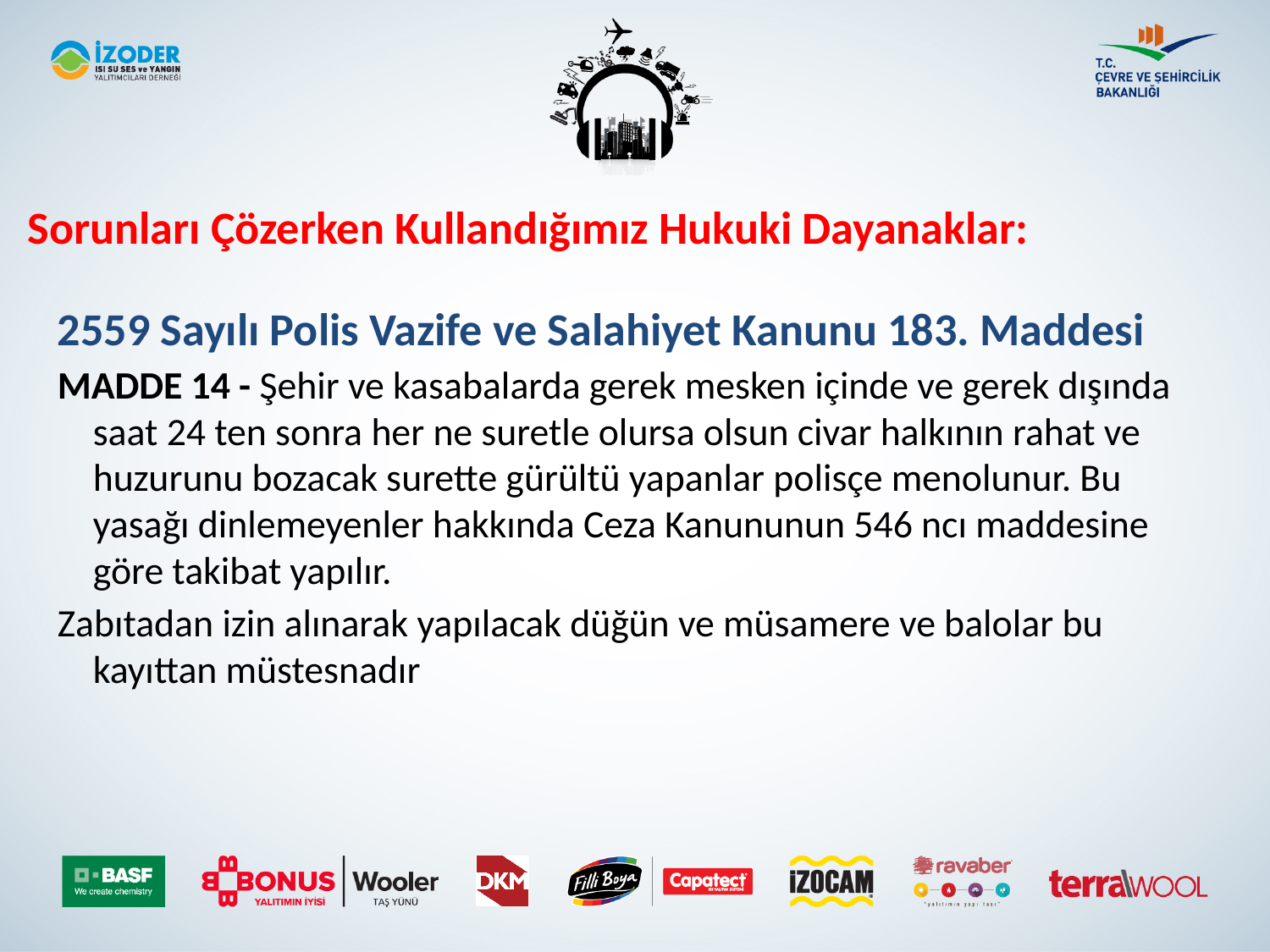

Sorunları Çözerken Kullandığımız Hukuki Dayanaklar:
2559 Sayılı Polis Vazife ve Salahiyet Kanunu 183. Maddesi
MADDE 14 - Şehir ve kasabalarda gerek mesken içinde ve gerek dışında saat 24 ten sonra her ne suretle olursa olsun civar halkının rahat ve huzurunu bozacak surette gürültü yapanlar polisçe menolunur. Bu yasağı dinlemeyenler hakkında Ceza Kanununun 546 ncı maddesine göre takibat yapılır.
Zabıtadan izin alınarak yapılacak düğün ve müsamere ve balolar bu kayıttan müstesnadır